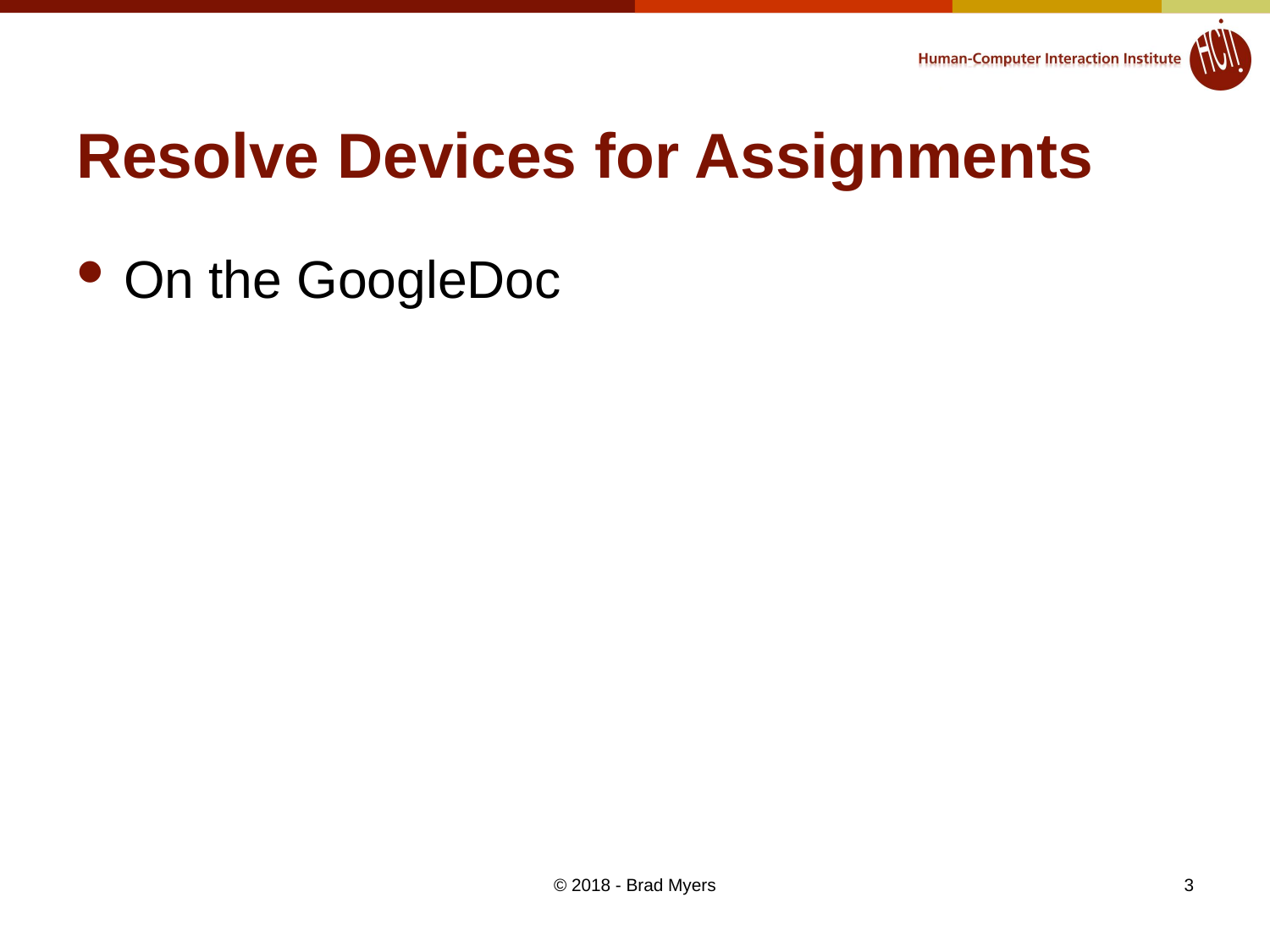

# Resolve Devices for Assignments
On the GoogleDoc
© 2018 - Brad Myers
3